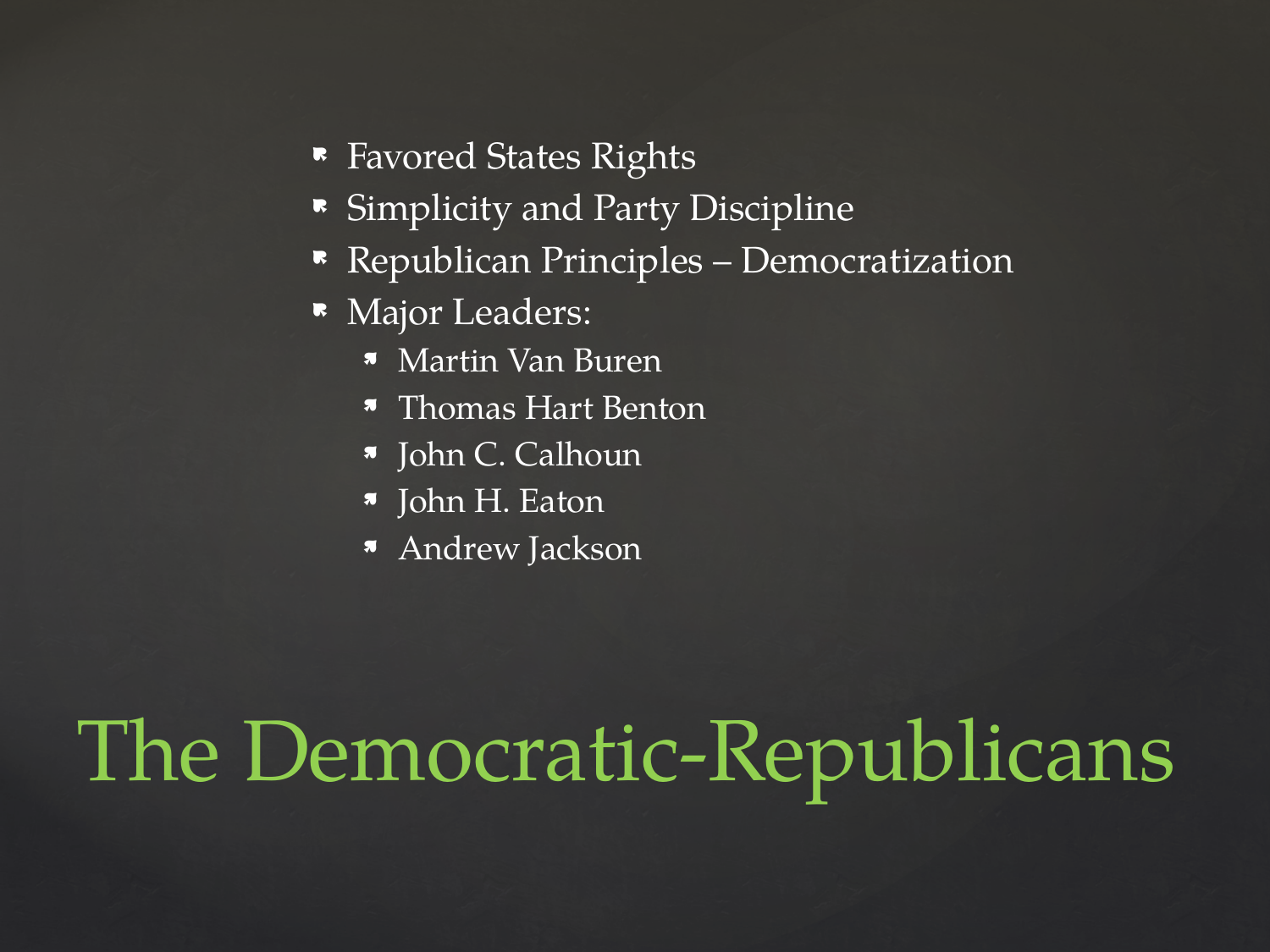

Favored States Rights
Simplicity and Party Discipline
Republican Principles – Democratization
Major Leaders:
Martin Van Buren
Thomas Hart Benton
John C. Calhoun
John H. Eaton
Andrew Jackson
# The Democratic-Republicans